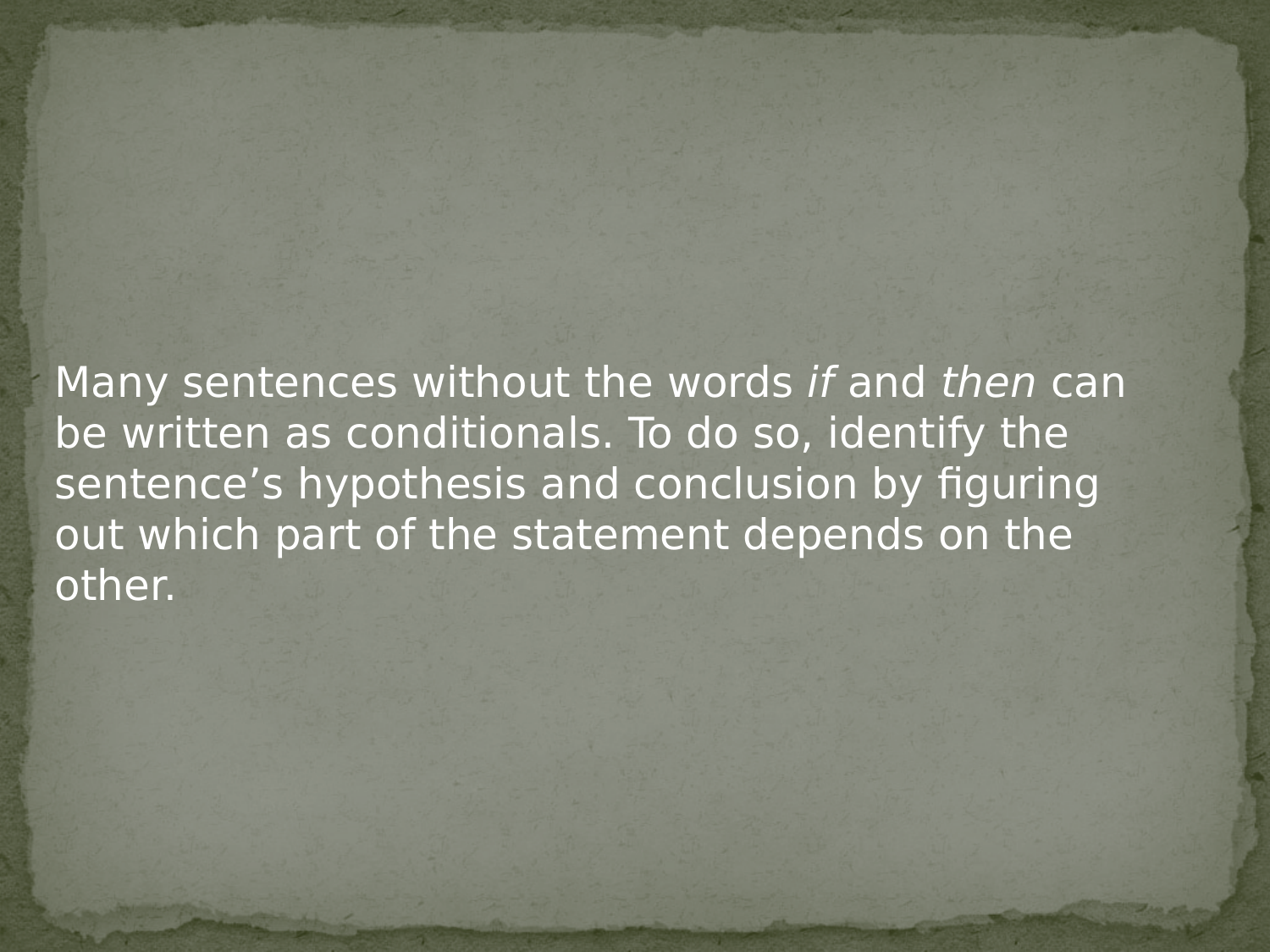

Many sentences without the words if and then can be written as conditionals. To do so, identify the sentence’s hypothesis and conclusion by figuring out which part of the statement depends on the other.